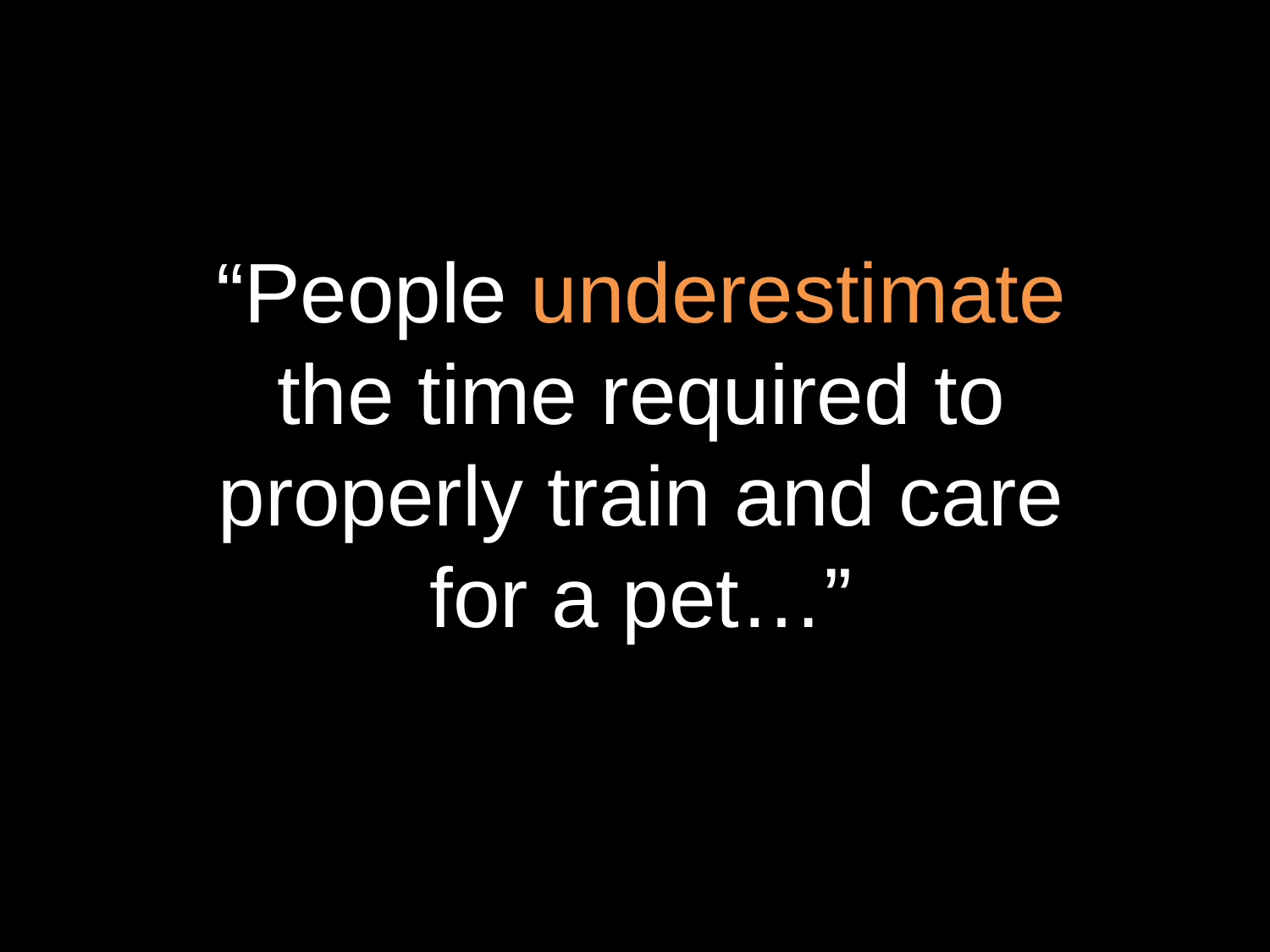

“People underestimate the time required to properly train and care for a pet…”